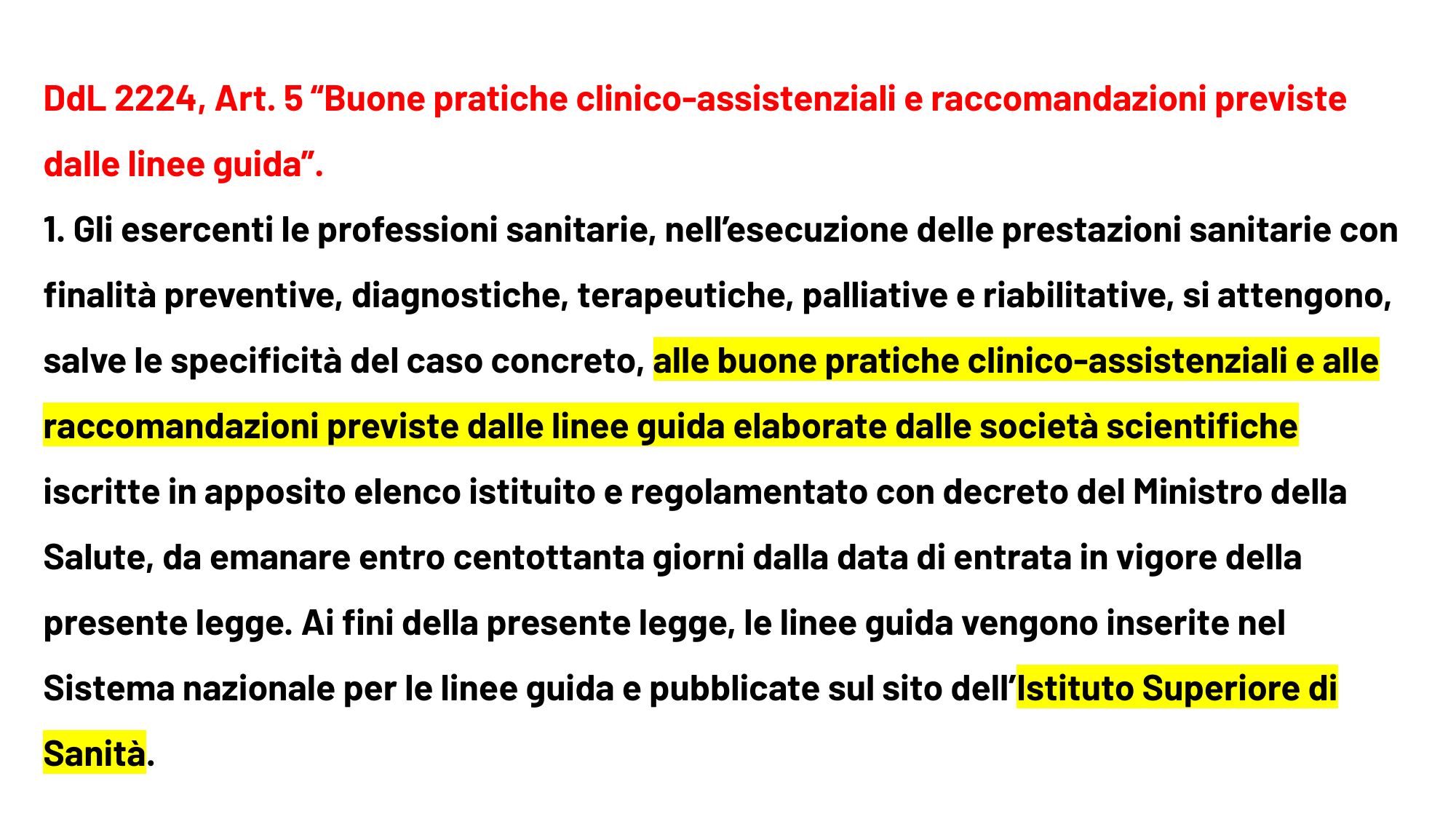

DdL 2224, Art. 5 “Buone pratiche clinico-assistenziali e raccomandazioni previste dalle linee guida”.
1. Gli esercenti le professioni sanitarie, nell’esecuzione delle prestazioni sanitarie con finalità preventive, diagnostiche, terapeutiche, palliative e riabilitative, si attengono, salve le specificità del caso concreto, alle buone pratiche clinico-assistenziali e alle raccomandazioni previste dalle linee guida elaborate dalle società scientifiche iscritte in apposito elenco istituito e regolamentato con decreto del Ministro della Salute, da emanare entro centottanta giorni dalla data di entrata in vigore della presente legge. Ai fini della presente legge, le linee guida vengono inserite nel Sistema nazionale per le linee guida e pubblicate sul sito dell’Istituto Superiore di Sanità.